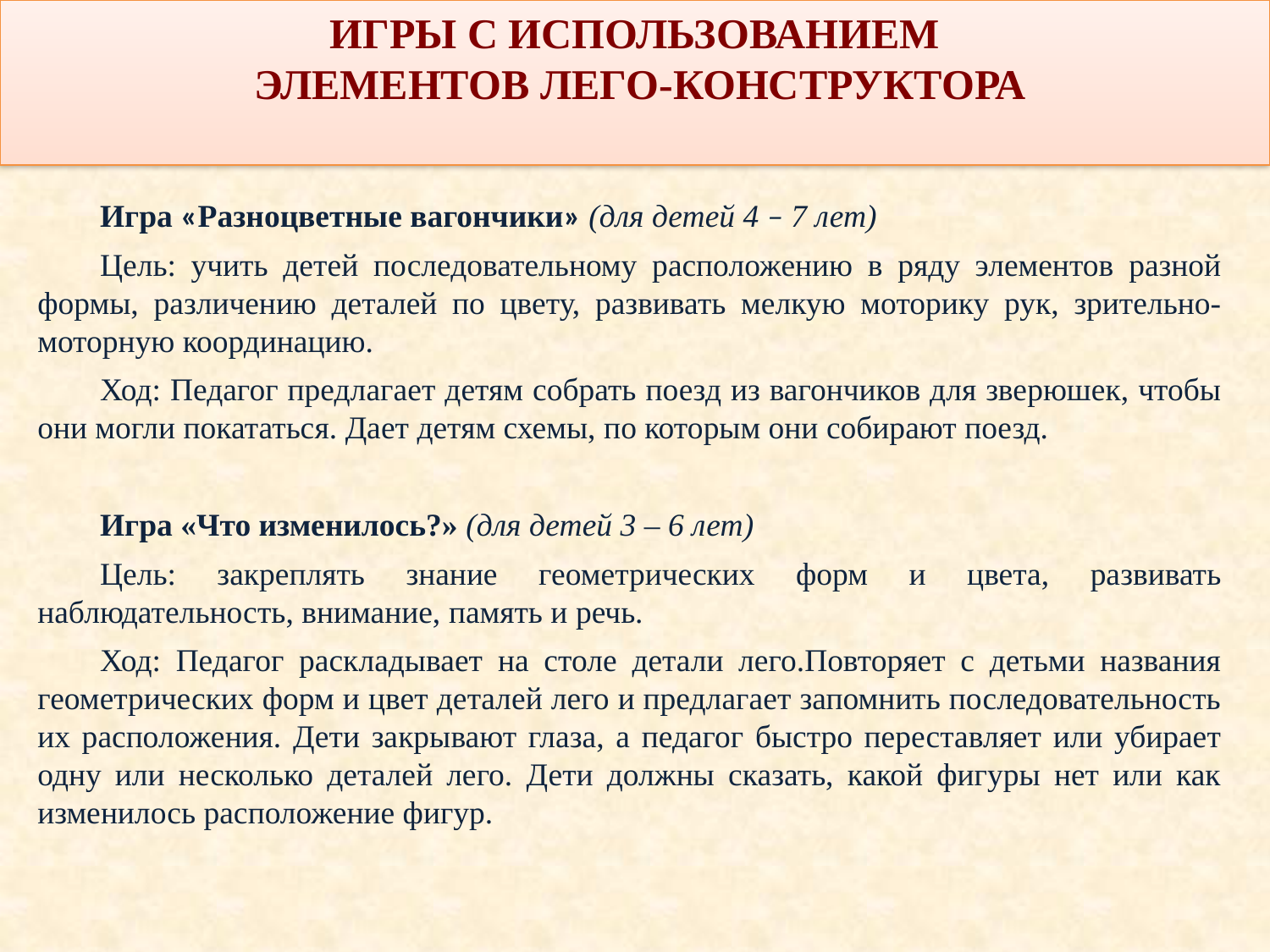

ИГРЫ С ИСПОЛЬЗОВАНИЕМ
 ЭЛЕМЕНТОВ ЛЕГО-КОНСТРУКТОРА

Игра «Разноцветные вагончики» (для детей 4 – 7 лет)
Цель: учить детей последовательному расположению в ряду элементов разной формы, различению деталей по цвету, развивать мелкую моторику рук, зрительно-моторную координацию.
Ход: Педагог предлагает детям собрать поезд из вагончиков для зверюшек, чтобы они могли покататься. Дает детям схемы, по которым они собирают поезд.

Игра «Что изменилось?» (для детей 3 – 6 лет)
Цель: закреплять знание геометрических форм и цвета, развивать наблюдательность, внимание, память и речь.
Ход: Педагог раскладывает на столе детали лего.Повторяет с детьми названия геометрических форм и цвет деталей лего и предлагает запомнить последовательность их расположения. Дети закрывают глаза, а педагог быстро переставляет или убирает одну или несколько деталей лего. Дети должны сказать, какой фигуры нет или как изменилось расположение фигур.